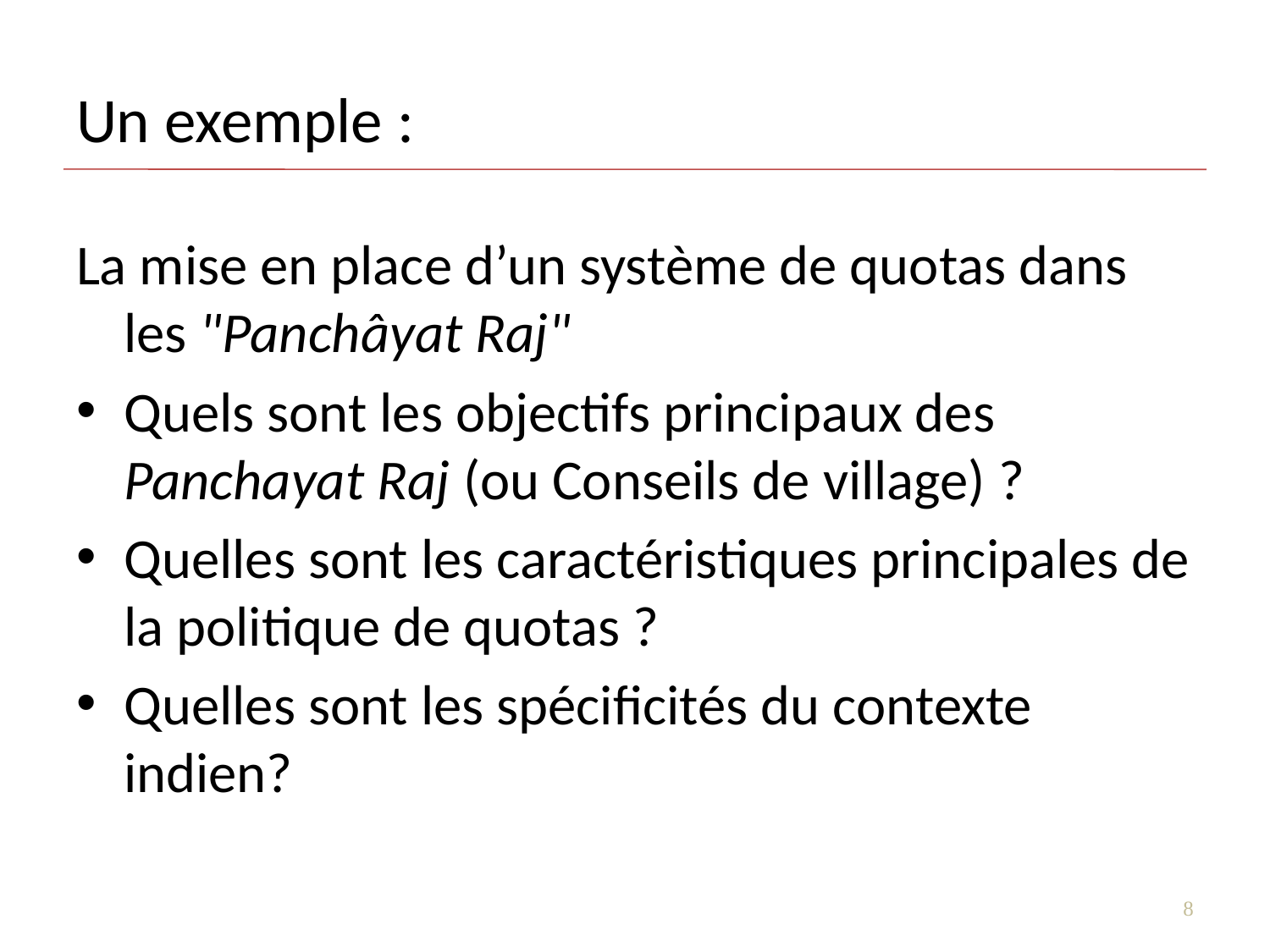

# Un exemple :
La mise en place d’un système de quotas dans les "Panchâyat Raj"
Quels sont les objectifs principaux des Panchayat Raj (ou Conseils de village) ?
Quelles sont les caractéristiques principales de la politique de quotas ?
Quelles sont les spécificités du contexte indien?

8